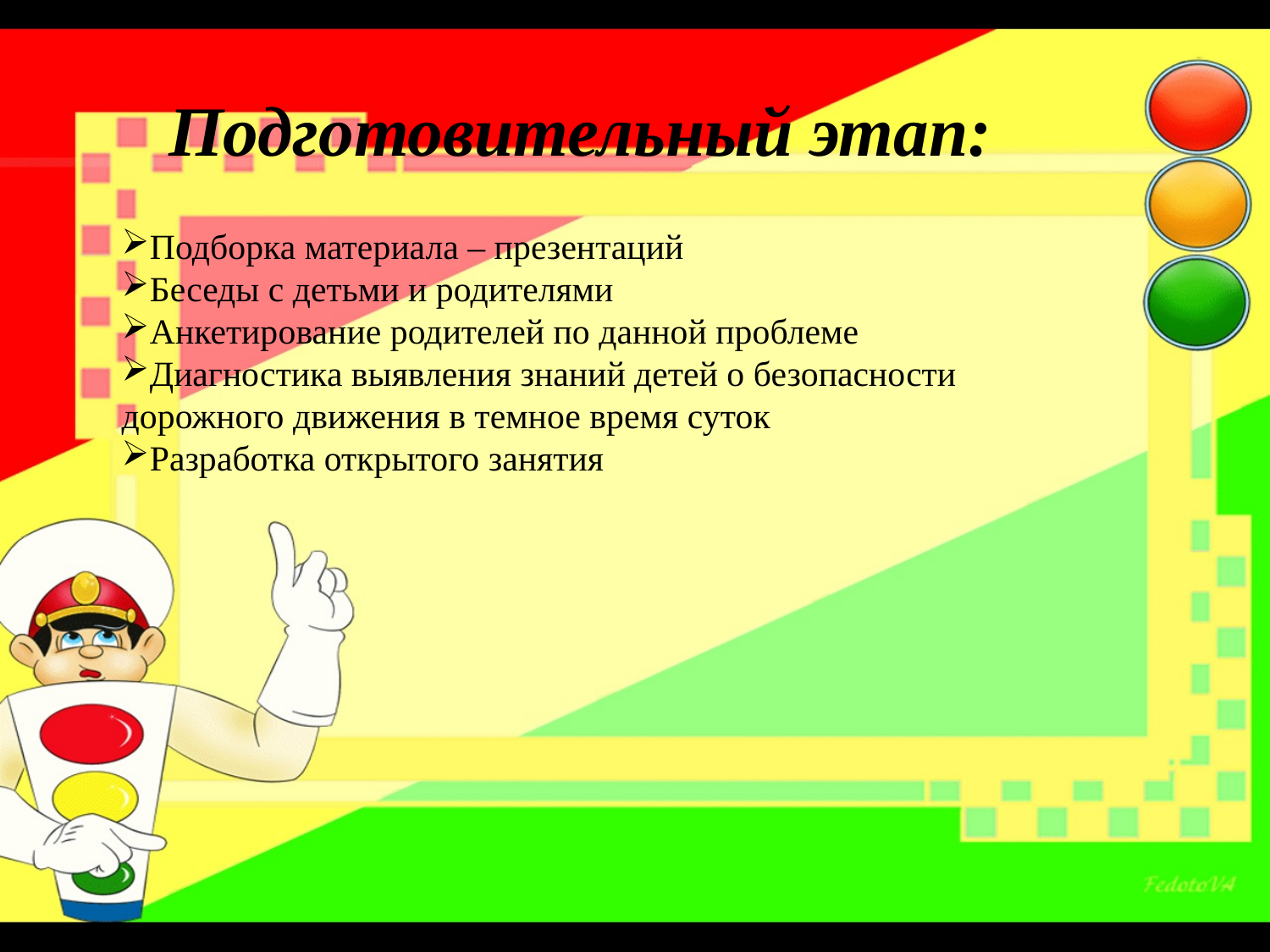

Подготовительный этап:
Подборка материала – презентаций
Беседы с детьми и родителями
Анкетирование родителей по данной проблеме
Диагностика выявления знаний детей о безопасности дорожного движения в темное время суток
Разработка открытого занятия